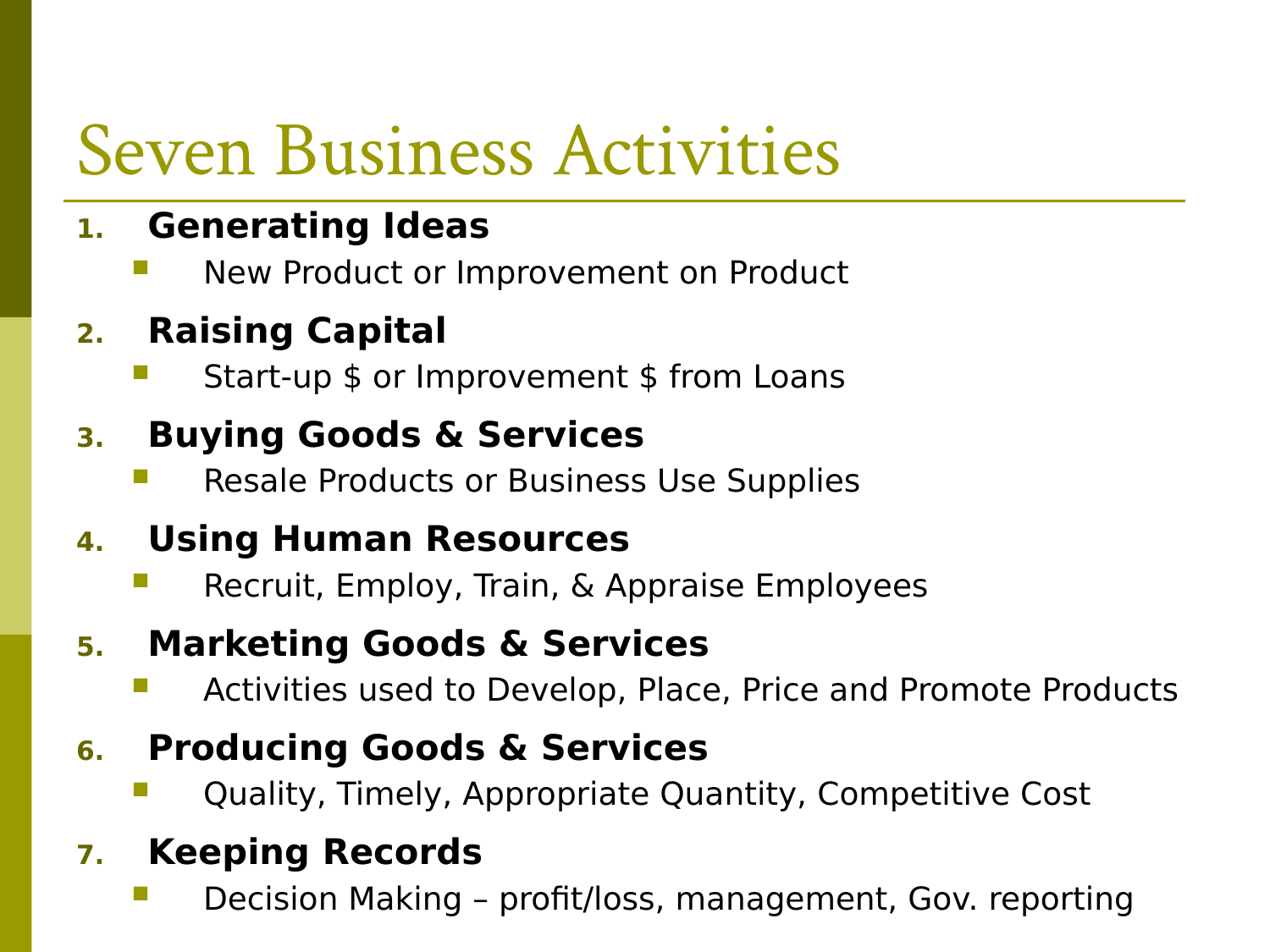

# Seven Business Activities
Generating Ideas
New Product or Improvement on Product
Raising Capital
Start-up $ or Improvement $ from Loans
Buying Goods & Services
Resale Products or Business Use Supplies
Using Human Resources
Recruit, Employ, Train, & Appraise Employees
Marketing Goods & Services
Activities used to Develop, Place, Price and Promote Products
Producing Goods & Services
Quality, Timely, Appropriate Quantity, Competitive Cost
Keeping Records
Decision Making – profit/loss, management, Gov. reporting